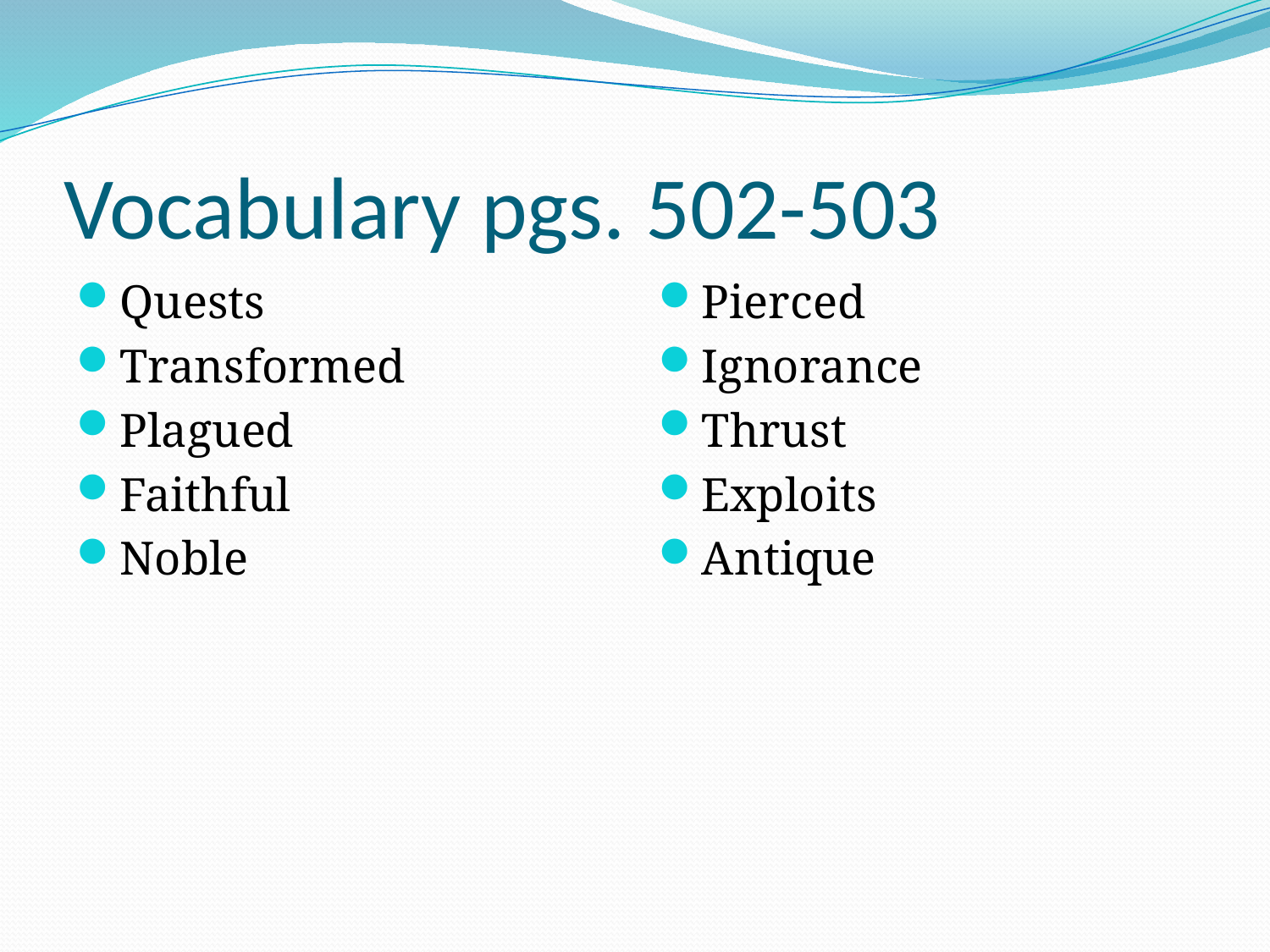

# Vocabulary pgs. 502-503
Quests
Transformed
Plagued
Faithful
Noble

Pierced
Ignorance
Thrust
Exploits
Antique